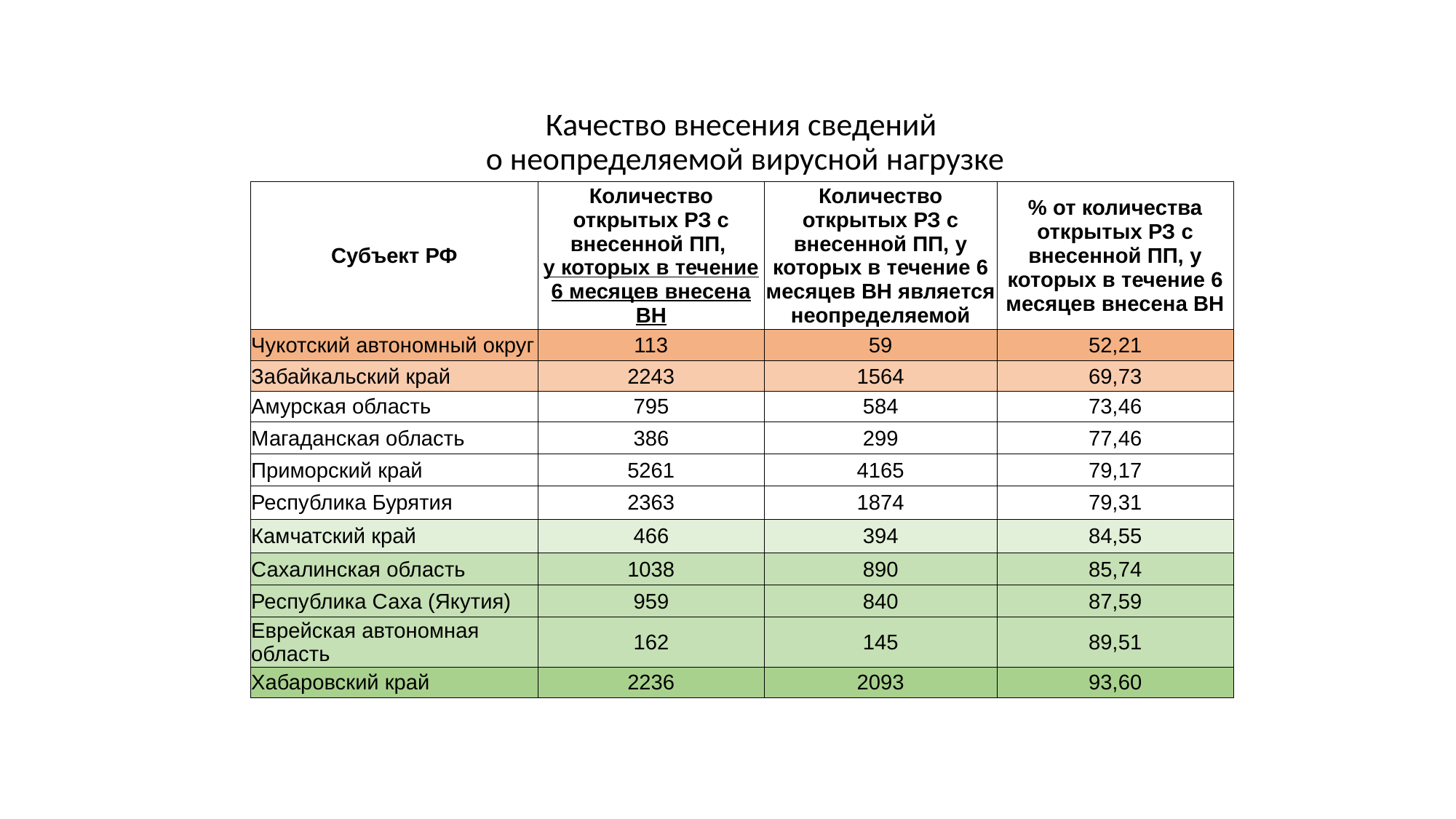

# Качество внесения сведений о неопределяемой вирусной нагрузке
| Субъект РФ | Количество открытых РЗ с внесенной ПП, у которых в течение 6 месяцев внесена ВН | Количество открытых РЗ с внесенной ПП, у которых в течение 6 месяцев ВН является неопределяемой | % от количества открытых РЗ с внесенной ПП, у которых в течение 6 месяцев внесена ВН |
| --- | --- | --- | --- |
| Чукотский автономный округ | 113 | 59 | 52,21 |
| Забайкальский край | 2243 | 1564 | 69,73 |
| Амурская область | 795 | 584 | 73,46 |
| Магаданская область | 386 | 299 | 77,46 |
| Приморский край | 5261 | 4165 | 79,17 |
| Республика Бурятия | 2363 | 1874 | 79,31 |
| Камчатский край | 466 | 394 | 84,55 |
| Сахалинская область | 1038 | 890 | 85,74 |
| Республика Саха (Якутия) | 959 | 840 | 87,59 |
| Еврейская автономная область | 162 | 145 | 89,51 |
| Хабаровский край | 2236 | 2093 | 93,60 |